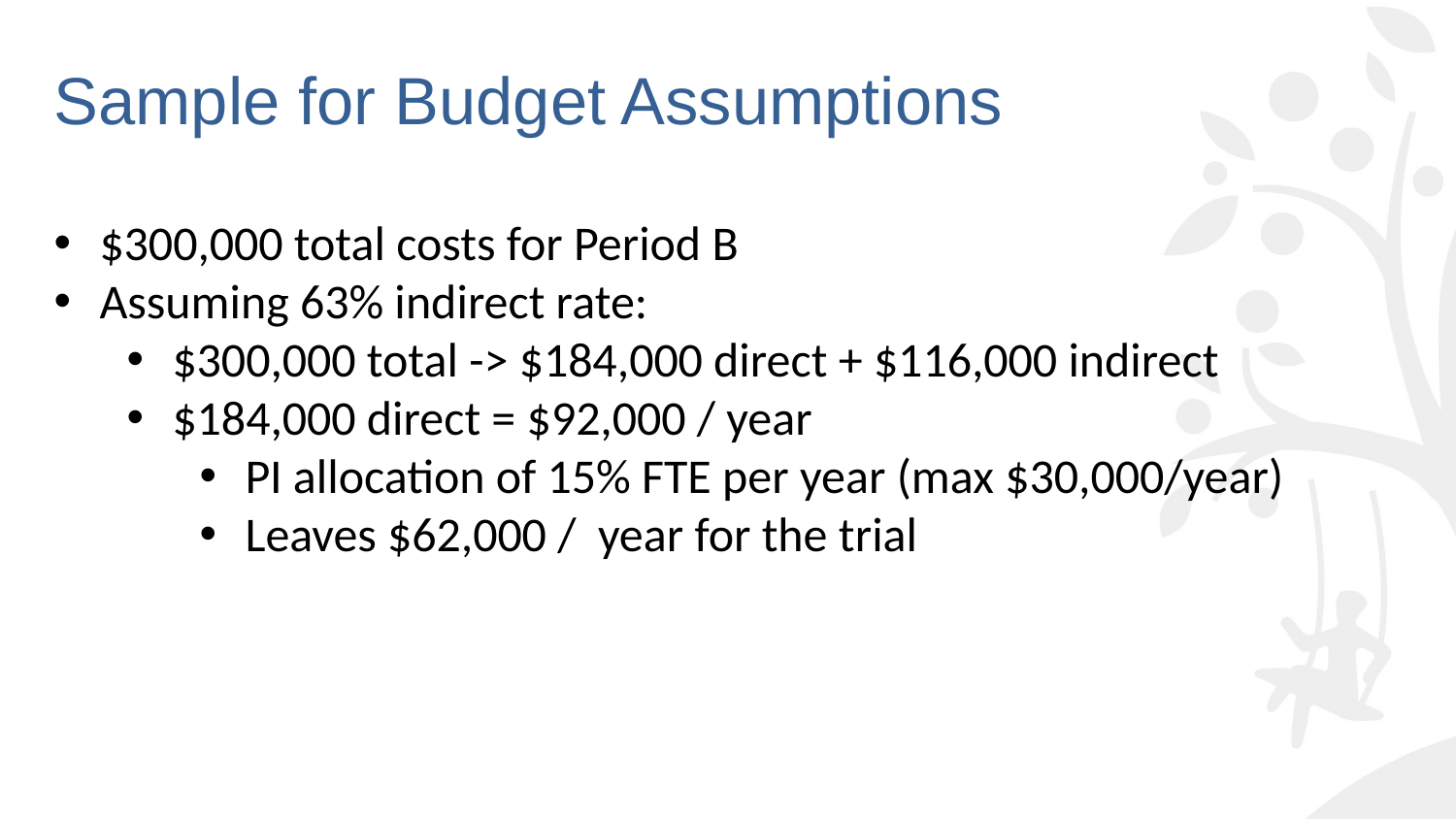

# Sample for Budget Assumptions
$300,000 total costs for Period B
Assuming 63% indirect rate:
$300,000 total -> $184,000 direct + $116,000 indirect
$184,000 direct = $92,000 / year
PI allocation of 15% FTE per year (max $30,000/year)
Leaves $62,000 /  year for the trial